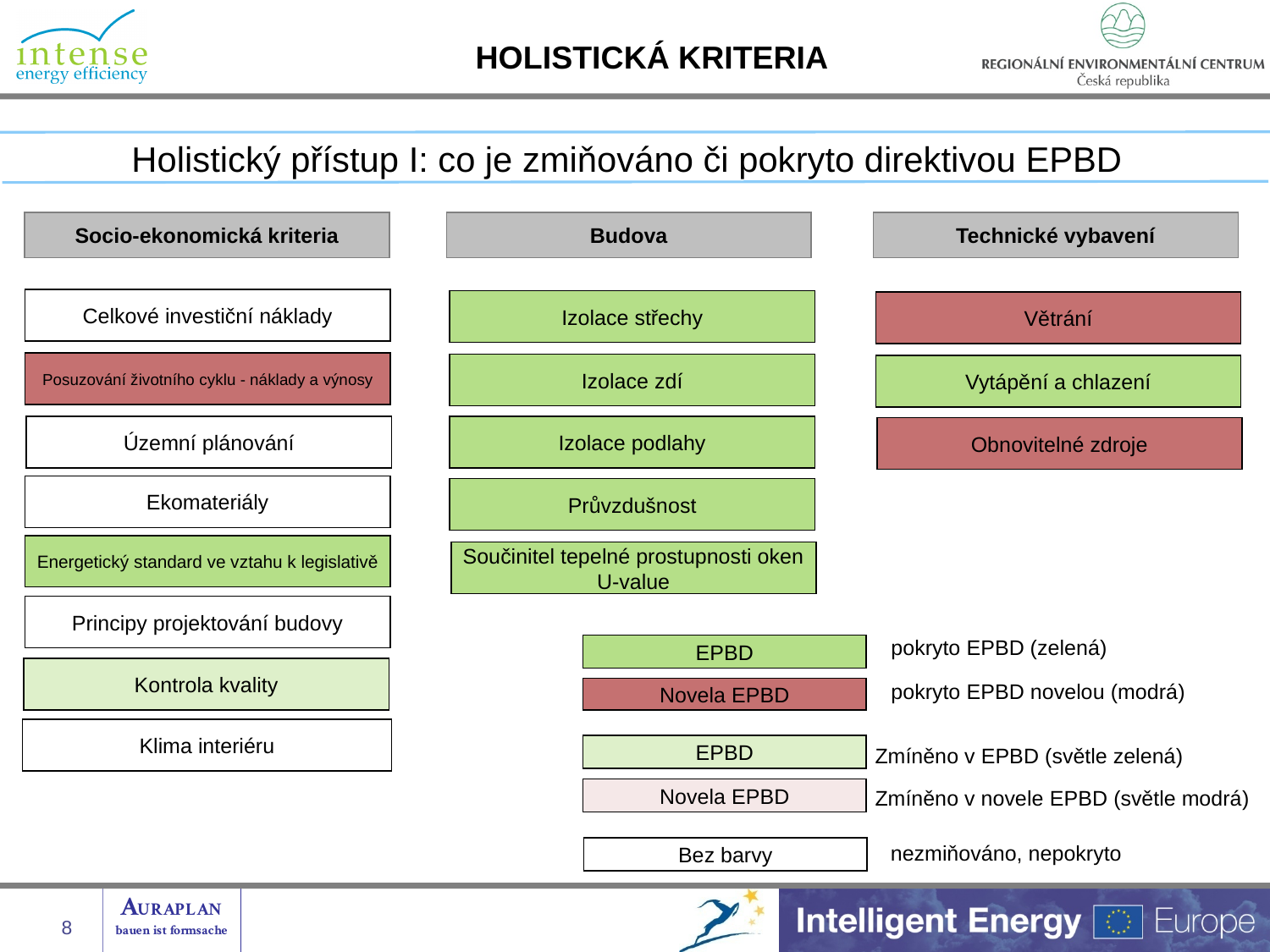

HOLISTICKÁ KRITERIA
Holistický přístup I: co je zmiňováno či pokryto direktivou EPBD

Socio-ekonomická kriteria
Budova
Technické vybavení

Celkové investiční náklady

Izolace střechy

Větrání

Posuzování životního cyklu - náklady a výnosy

Izolace zdí

Vytápění a chlazení

Územní plánování

Izolace podlahy

Obnovitelné zdroje

Ekomateriály

Průvzdušnost

Energetický standard ve vztahu k legislativě
Součinitel tepelné prostupnosti oken
U-value
Principy projektování budovy
 pokryto EPBD (zelená)
EPBD

Kontrola kvality

 pokryto EPBD novelou (modrá)
Novela EPBD

Klima interiéru

EPBD
Zmíněno v EPBD (světle zelená)

Zmíněno v novele EPBD (světle modrá)
Novela EPBD
nezmiňováno, nepokryto
Bez barvy
8